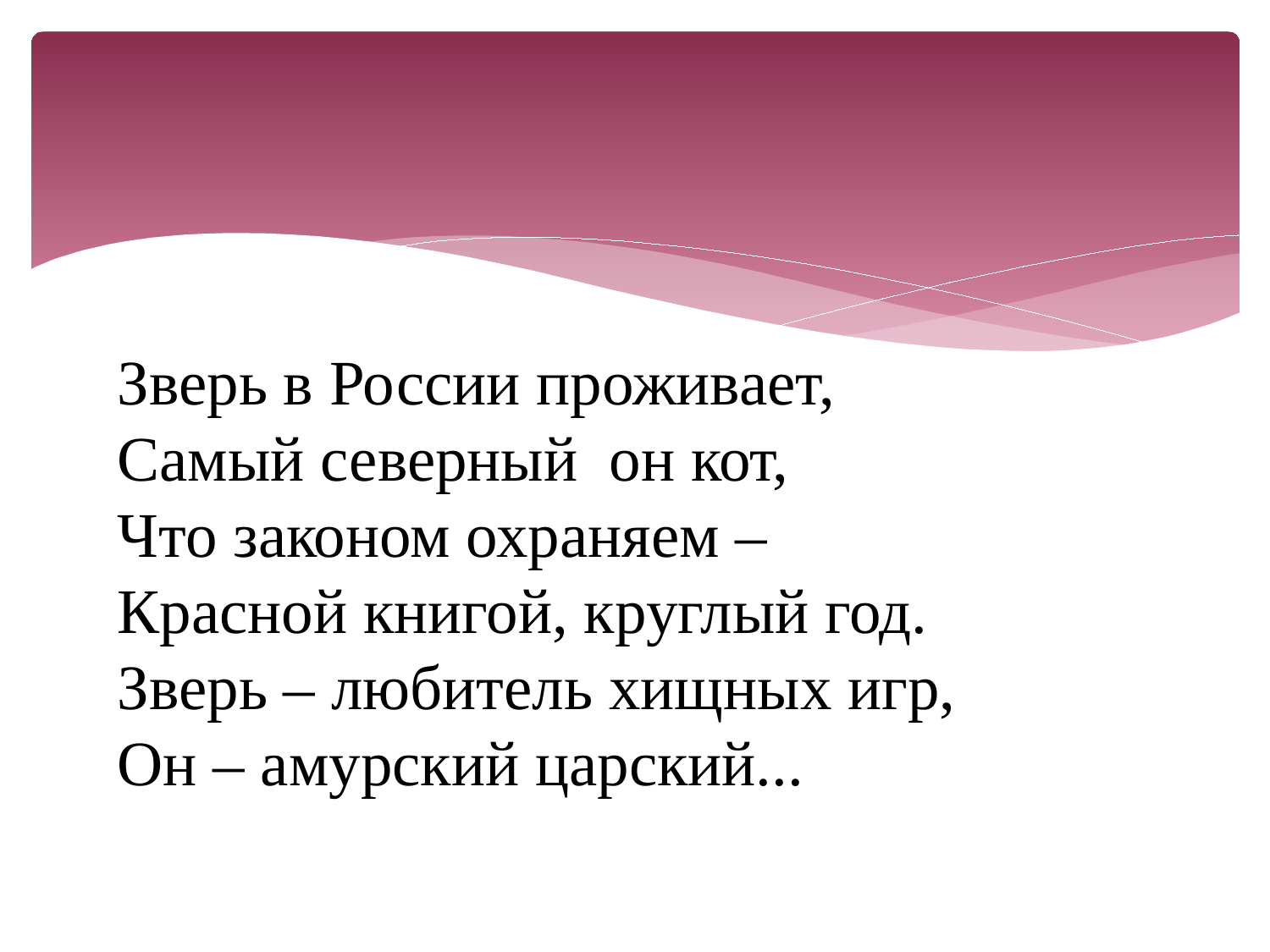

Зверь в России проживает,
Самый северный  он кот,
Что законом охраняем –
Красной книгой, круглый год.
Зверь – любитель хищных игр,
Он – амурский царский...